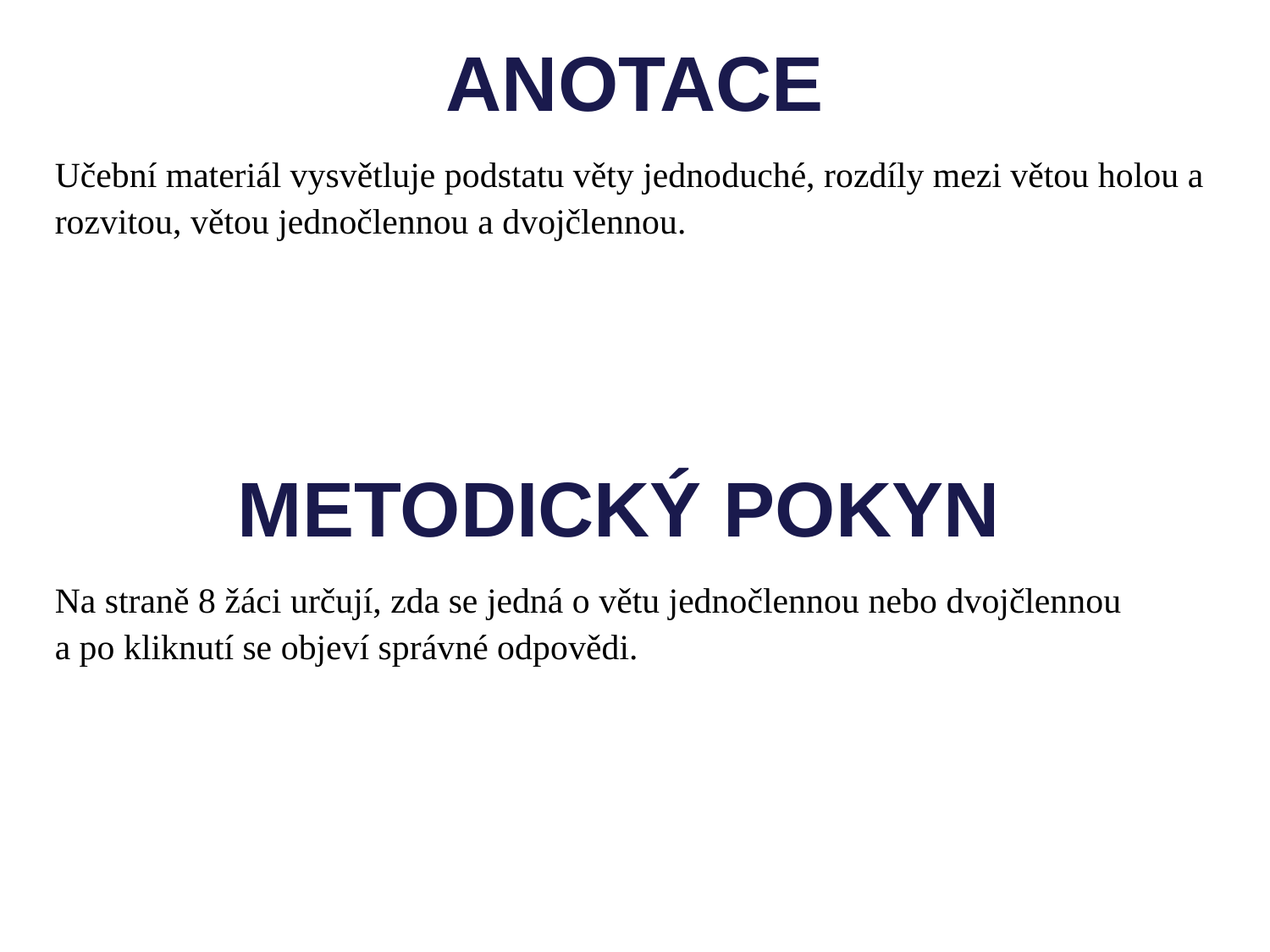

ANOTACE
Učební materiál vysvětluje podstatu věty jednoduché, rozdíly mezi větou holou a rozvitou, větou jednočlennou a dvojčlennou.
METODICKÝ POKYN
Na straně 8 žáci určují, zda se jedná o větu jednočlennou nebo dvojčlennou
a po kliknutí se objeví správné odpovědi.